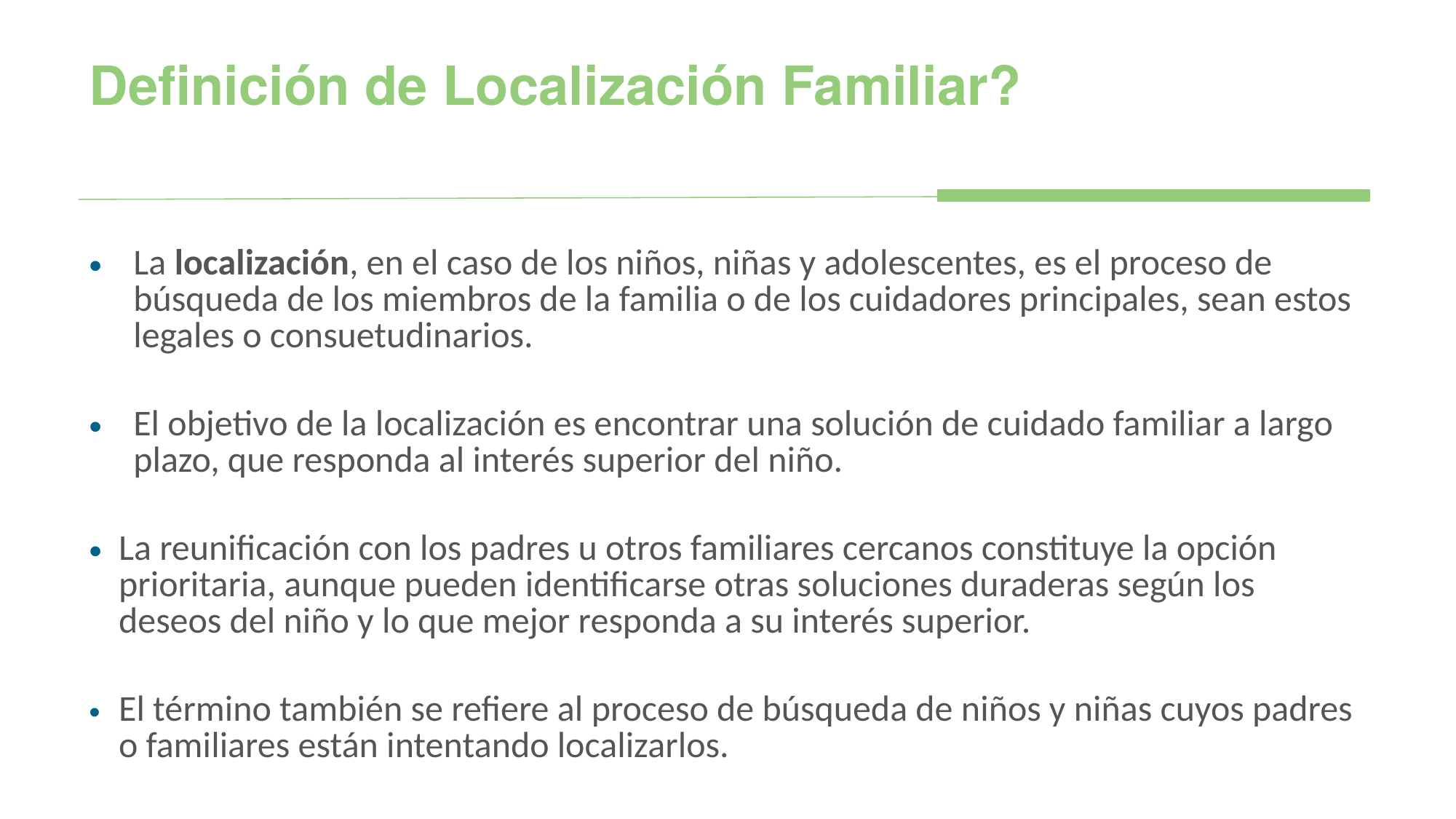

# Definición de Localización Familiar?
La localización, en el caso de los niños, niñas y adolescentes, es el proceso de búsqueda de los miembros de la familia o de los cuidadores principales, sean estos legales o consuetudinarios.
El objetivo de la localización es encontrar una solución de cuidado familiar a largo plazo, que responda al interés superior del niño.
La reunificación con los padres u otros familiares cercanos constituye la opción prioritaria, aunque pueden identificarse otras soluciones duraderas según los deseos del niño y lo que mejor responda a su interés superior.
El término también se refiere al proceso de búsqueda de niños y niñas cuyos padres o familiares están intentando localizarlos.